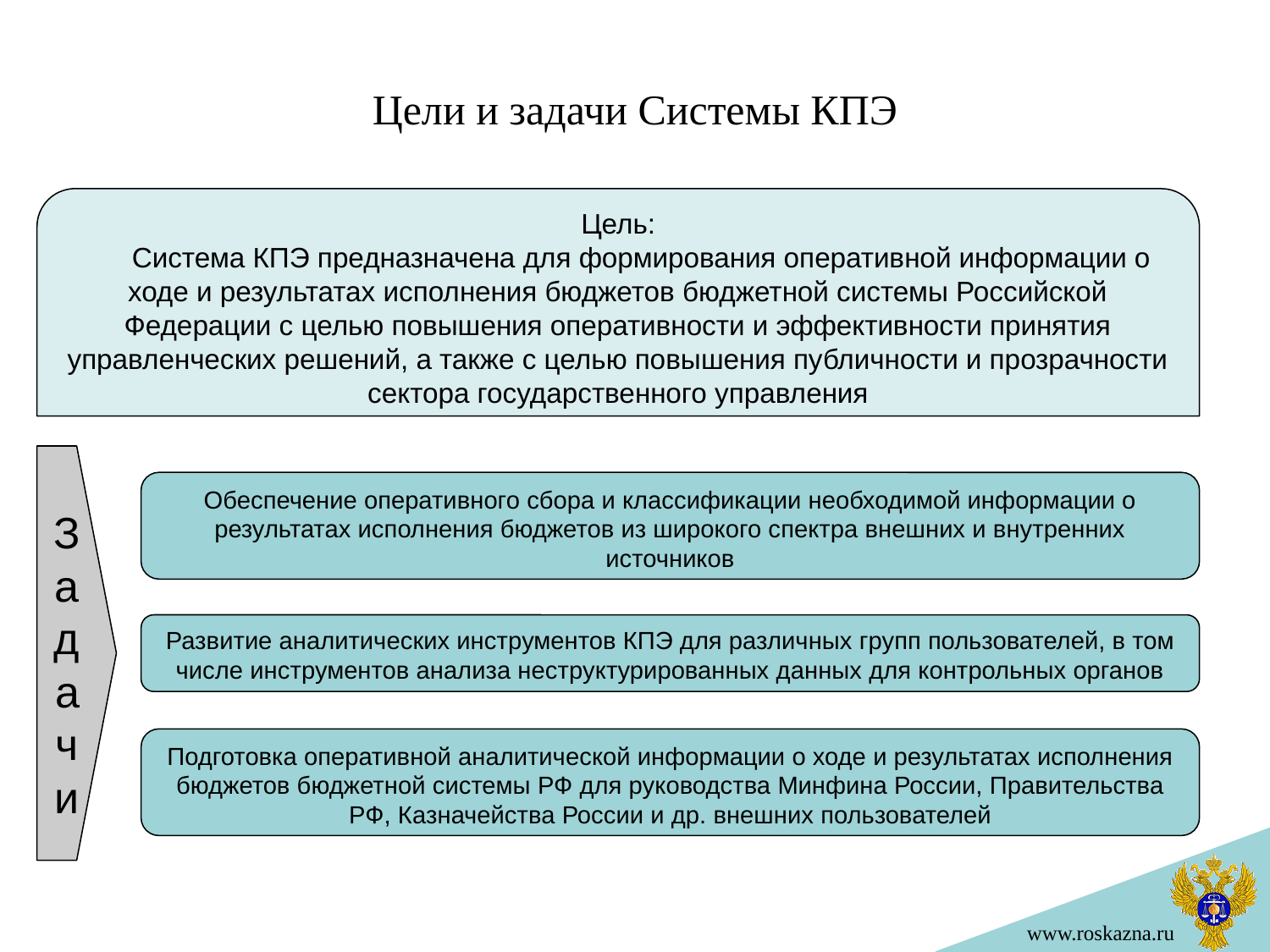

Цели и задачи Системы КПЭ
 Цель:
      Система КПЭ предназначена для формирования оперативной информации о ходе и результатах исполнения бюджетов бюджетной системы Российской Федерации с целью повышения оперативности и эффективности принятия управленческих решений, а также с целью повышения публичности и прозрачности сектора государственного управления

Задачи
Обеспечение оперативного сбора и классификации необходимой информации о результатах исполнения бюджетов из широкого спектра внешних и внутренних источников
Развитие аналитических инструментов КПЭ для различных групп пользователей, в том числе инструментов анализа неструктурированных данных для контрольных органов
Подготовка оперативной аналитической информации о ходе и результатах исполнения бюджетов бюджетной системы РФ для руководства Минфина России, Правительства РФ, Казначейства России и др. внешних пользователей